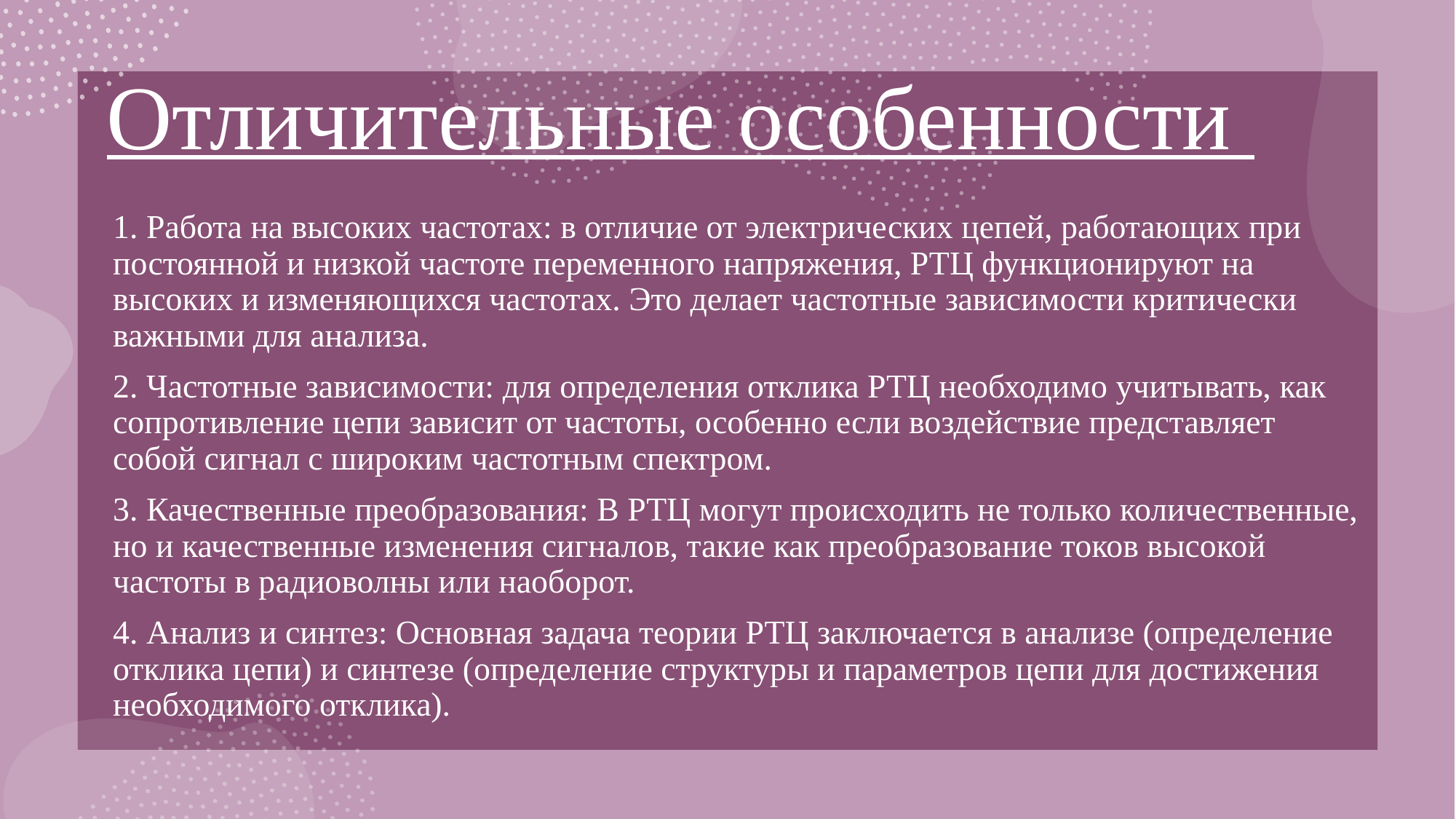

# Отличительные особенности

1. Работа на высоких частотах: в отличие от электрических цепей, работающих при постоянной и низкой частоте переменного напряжения, РТЦ функционируют на высоких и изменяющихся частотах. Это делает частотные зависимости критически важными для анализа.
2. Частотные зависимости: для определения отклика РТЦ необходимо учитывать, как сопротивление цепи зависит от частоты, особенно если воздействие представляет собой сигнал с широким частотным спектром.
3. Качественные преобразования: В РТЦ могут происходить не только количественные, но и качественные изменения сигналов, такие как преобразование токов высокой частоты в радиоволны или наоборот.
4. Анализ и синтез: Основная задача теории РТЦ заключается в анализе (определение отклика цепи) и синтезе (определение структуры и параметров цепи для достижения необходимого отклика).